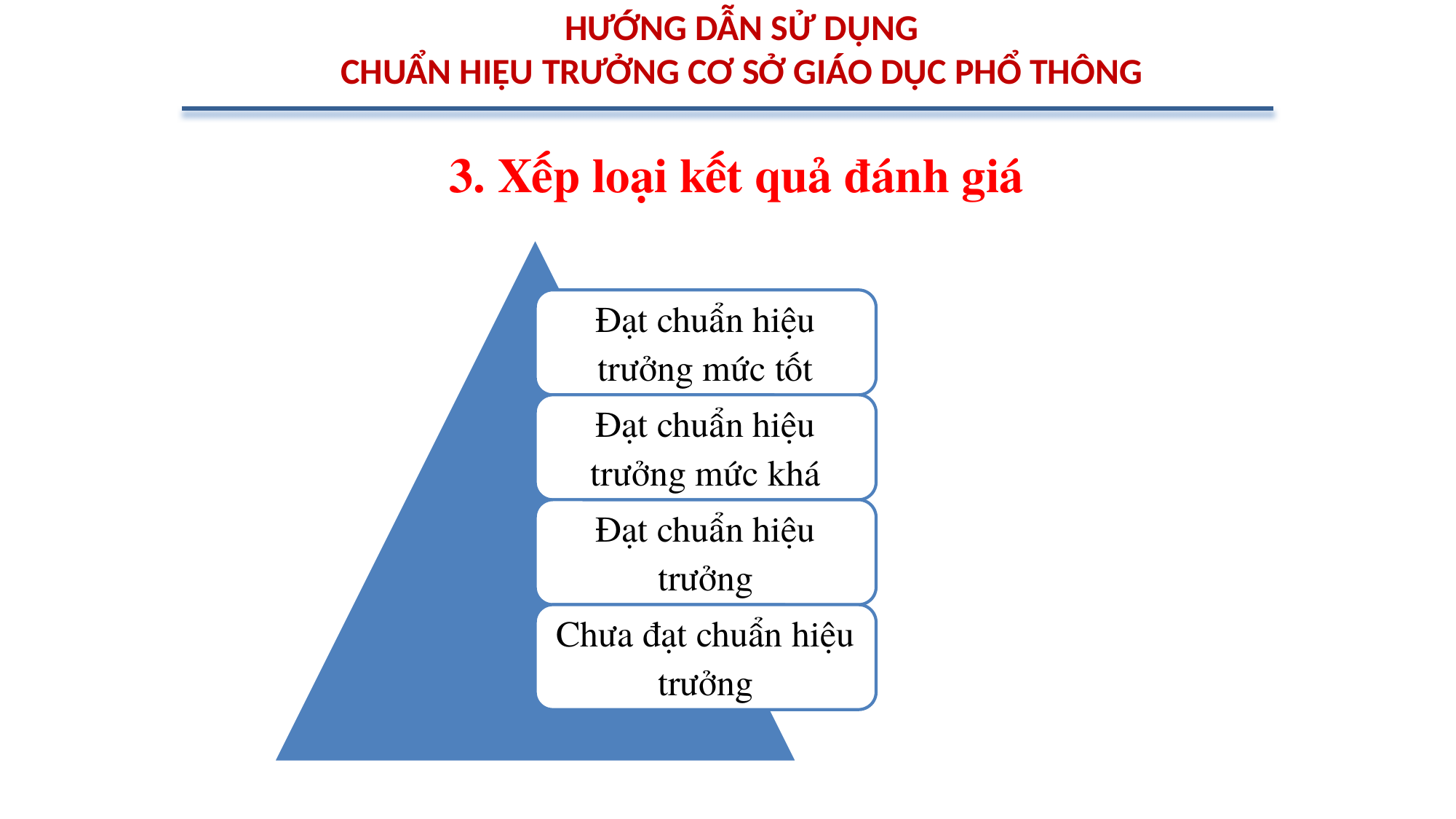

HƯỚNG DẪN SỬ DỤNG
CHUẨN HIỆU TRƯỞNG CƠ SỞ GIÁO DỤC PHỔ THÔNG

3. Xếp loại kết quả đánh giá
Đạt chuẩn hiệu trưởng mức tốt
Đạt chuẩn hiệu trưởng mức khá
Đạt chuẩn hiệu trưởng
Chưa đạt chuẩn hiệu trưởng